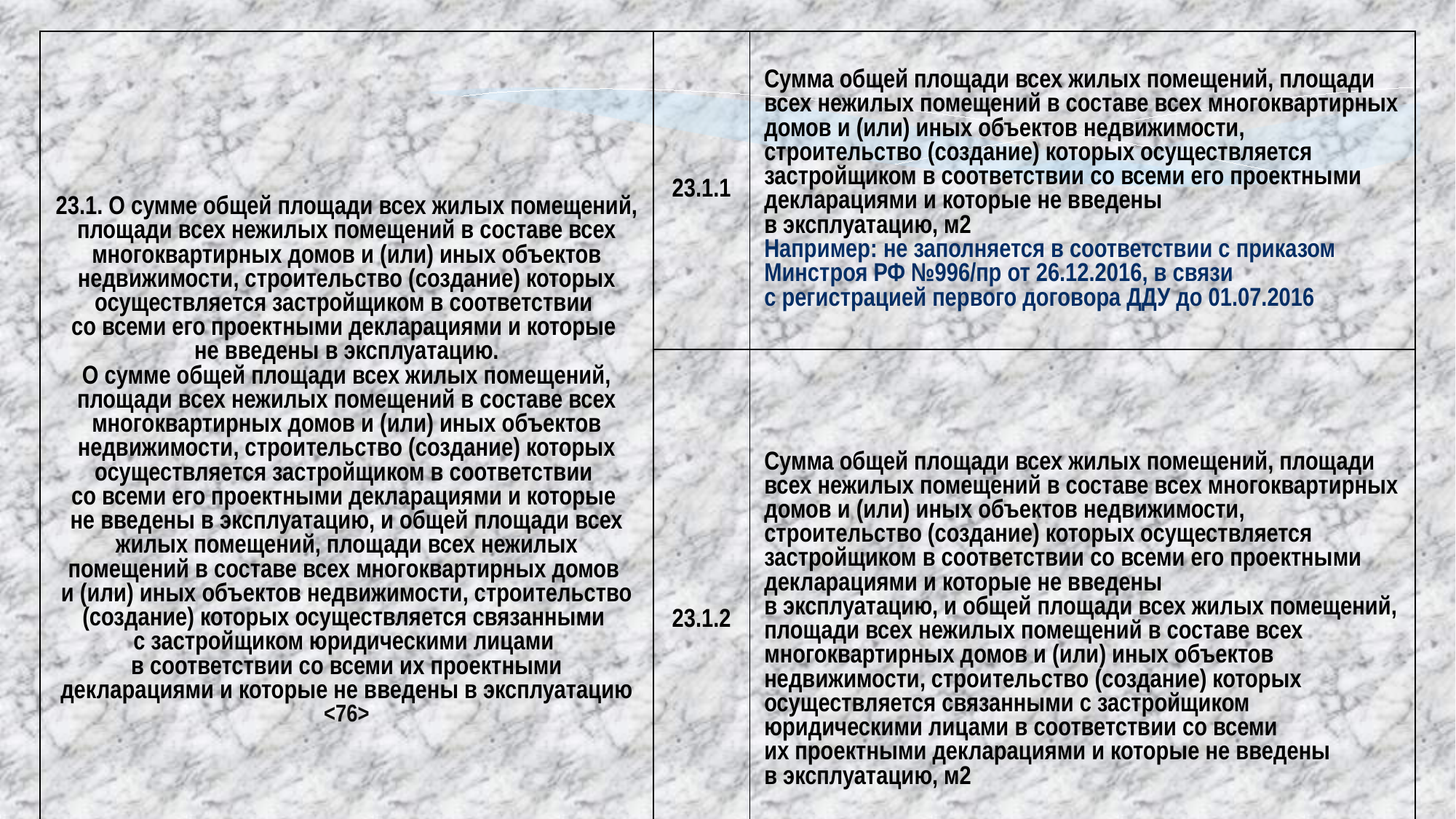

| 23.1. О сумме общей площади всех жилых помещений, площади всех нежилых помещений в составе всех многоквартирных домов и (или) иных объектов недвижимости, строительство (создание) которых осуществляется застройщиком в соответствии со всеми его проектными декларациями и которые не введены в эксплуатацию. О сумме общей площади всех жилых помещений, площади всех нежилых помещений в составе всех многоквартирных домов и (или) иных объектов недвижимости, строительство (создание) которых осуществляется застройщиком в соответствии со всеми его проектными декларациями и которые не введены в эксплуатацию, и общей площади всех жилых помещений, площади всех нежилых помещений в составе всех многоквартирных домов и (или) иных объектов недвижимости, строительство (создание) которых осуществляется связанными с застройщиком юридическими лицами в соответствии со всеми их проектными декларациями и которые не введены в эксплуатацию <76> | 23.1.1 | Сумма общей площади всех жилых помещений, площади всех нежилых помещений в составе всех многоквартирных домов и (или) иных объектов недвижимости, строительство (создание) которых осуществляется застройщиком в соответствии со всеми его проектными декларациями и которые не введены в эксплуатацию, м2 Например: не заполняется в соответствии с приказом Минстроя РФ №996/пр от 26.12.2016, в связи с регистрацией первого договора ДДУ до 01.07.2016 |
| --- | --- | --- |
|  | 23.1.2 | Сумма общей площади всех жилых помещений, площади всех нежилых помещений в составе всех многоквартирных домов и (или) иных объектов недвижимости, строительство (создание) которых осуществляется застройщиком в соответствии со всеми его проектными декларациями и которые не введены в эксплуатацию, и общей площади всех жилых помещений, площади всех нежилых помещений в составе всех многоквартирных домов и (или) иных объектов недвижимости, строительство (создание) которых осуществляется связанными с застройщиком юридическими лицами в соответствии со всеми их проектными декларациями и которые не введены в эксплуатацию, м2 |